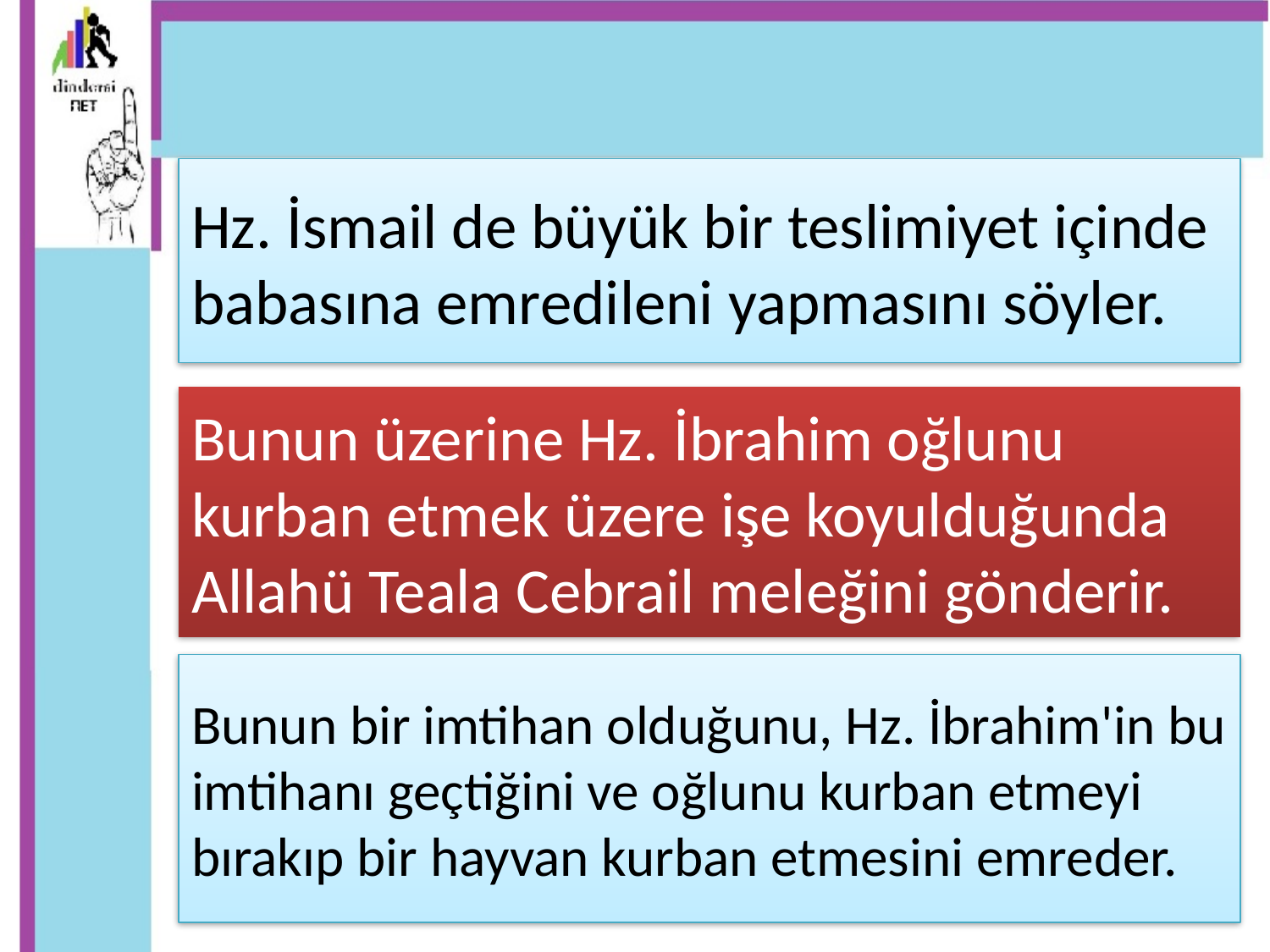

Hz. İsmail de büyük bir teslimiyet içinde babasına emredileni yapmasını söyler.
# Bunun üzerine Hz. İbrahim oğlunu kurban etmek üzere işe koyulduğunda Allahü Teala Cebrail meleğini gönderir.
Bunun bir imtihan olduğunu, Hz. İbrahim'in bu imtihanı geçtiğini ve oğlunu kurban etmeyi bırakıp bir hayvan kurban etmesini emreder.